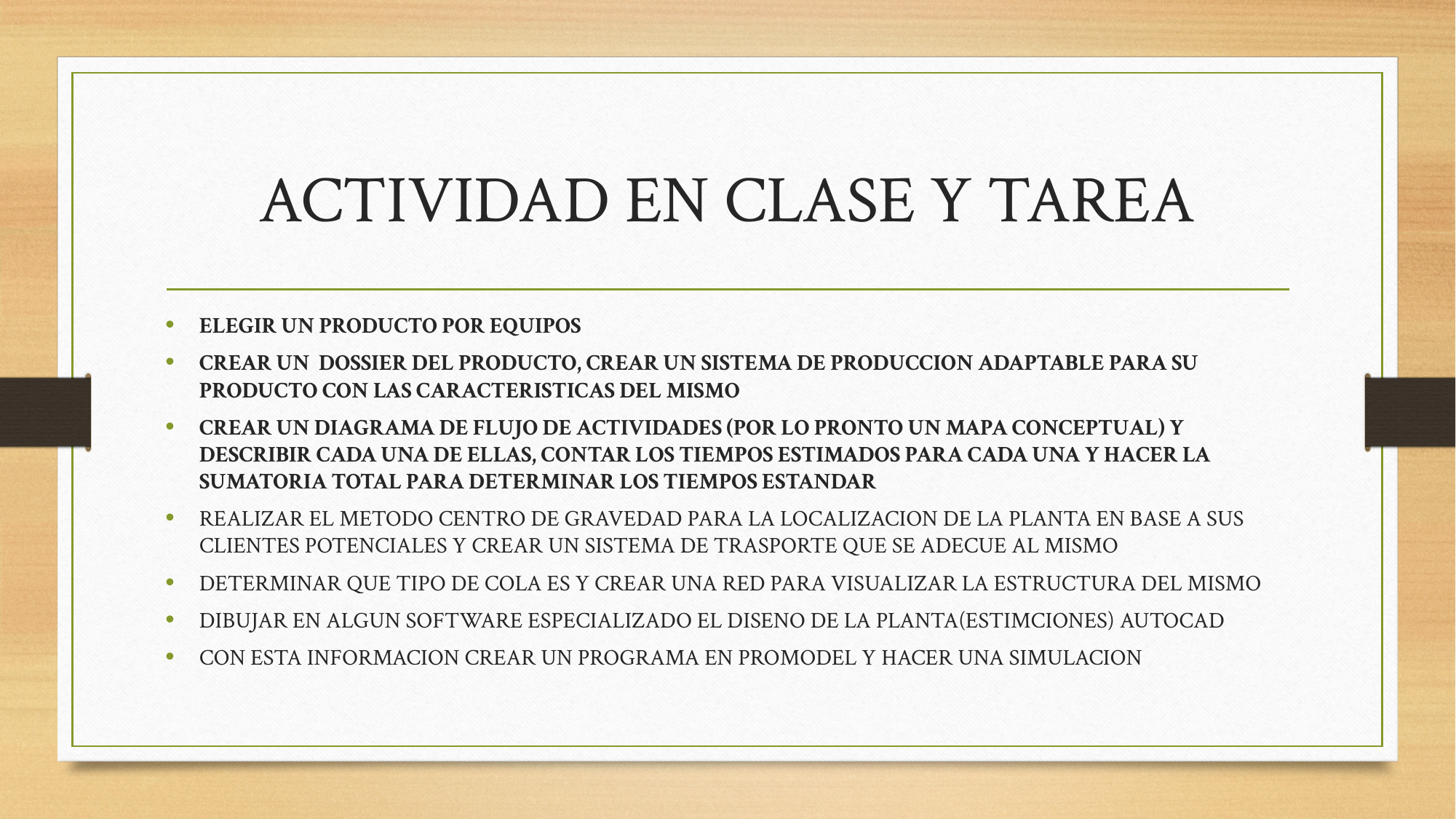

# ACTIVIDAD EN CLASE Y TAREA
ELEGIR UN PRODUCTO POR EQUIPOS
CREAR UN  DOSSIER DEL PRODUCTO, CREAR UN SISTEMA DE PRODUCCION ADAPTABLE PARA SU PRODUCTO CON LAS CARACTERISTICAS DEL MISMO
CREAR UN DIAGRAMA DE FLUJO DE ACTIVIDADES (POR LO PRONTO UN MAPA CONCEPTUAL) Y  DESCRIBIR CADA UNA DE ELLAS, CONTAR LOS TIEMPOS ESTIMADOS PARA CADA UNA Y HACER LA SUMATORIA TOTAL PARA DETERMINAR LOS TIEMPOS ESTANDAR
REALIZAR EL METODO CENTRO DE GRAVEDAD PARA LA LOCALIZACION DE LA PLANTA EN BASE A SUS CLIENTES POTENCIALES Y CREAR UN SISTEMA DE TRASPORTE QUE SE ADECUE AL MISMO
DETERMINAR QUE TIPO DE COLA ES Y CREAR UNA RED PARA VISUALIZAR LA ESTRUCTURA DEL MISMO
DIBUJAR EN ALGUN SOFTWARE ESPECIALIZADO EL DISENO DE LA PLANTA(ESTIMCIONES) AUTOCAD
CON ESTA INFORMACION CREAR UN PROGRAMA EN PROMODEL Y HACER UNA SIMULACION